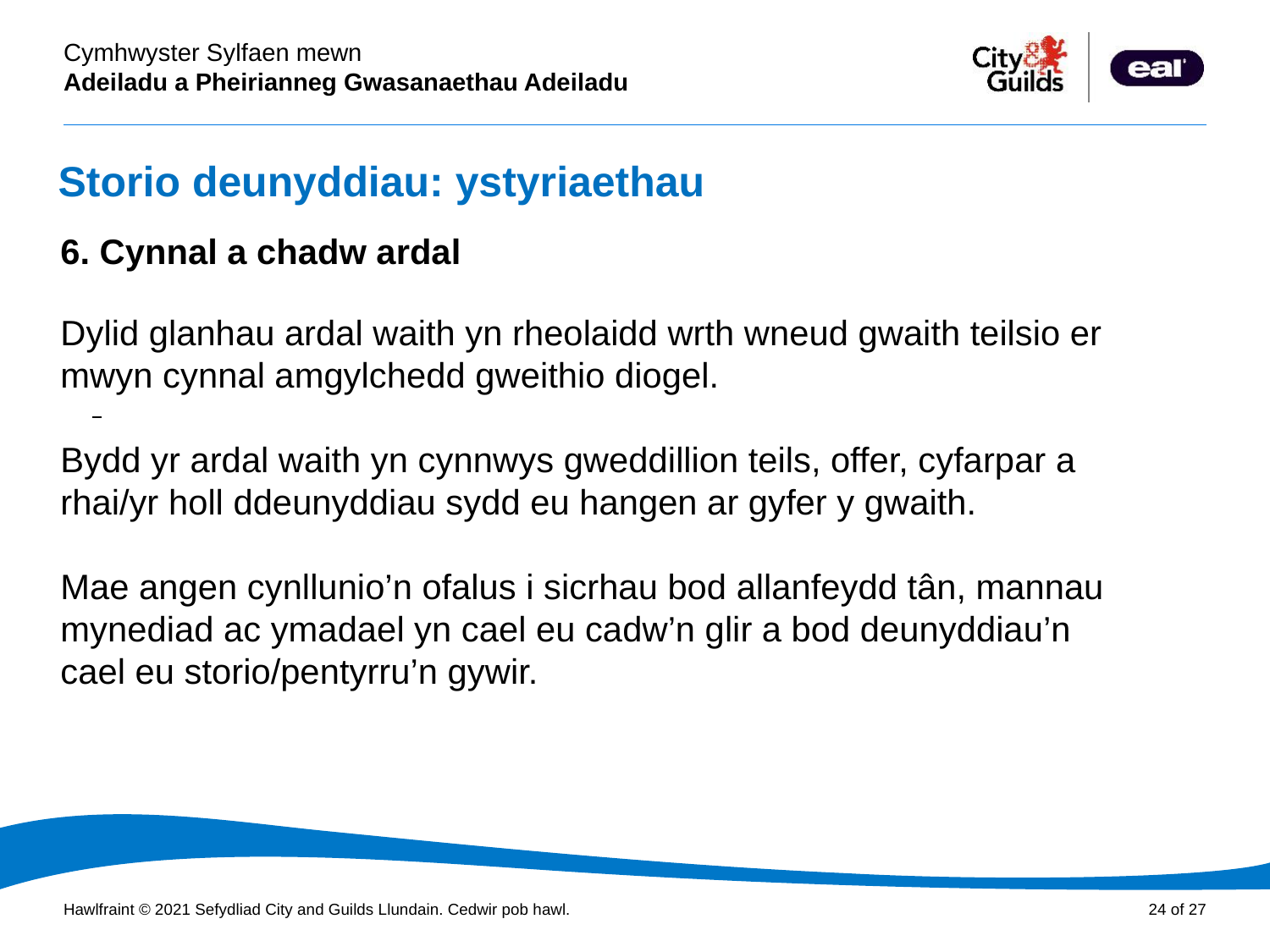

# Storio deunyddiau: ystyriaethau

Cyflwyniad PowerPoint

6. Cynnal a chadw ardal

Dylid glanhau ardal waith yn rheolaidd wrth wneud gwaith teilsio er mwyn cynnal amgylchedd gweithio diogel.

Bydd yr ardal waith yn cynnwys gweddillion teils, offer, cyfarpar a rhai/yr holl ddeunyddiau sydd eu hangen ar gyfer y gwaith.

Mae angen cynllunio’n ofalus i sicrhau bod allanfeydd tân, mannau mynediad ac ymadael yn cael eu cadw’n glir a bod deunyddiau’n cael eu storio/pentyrru’n gywir.